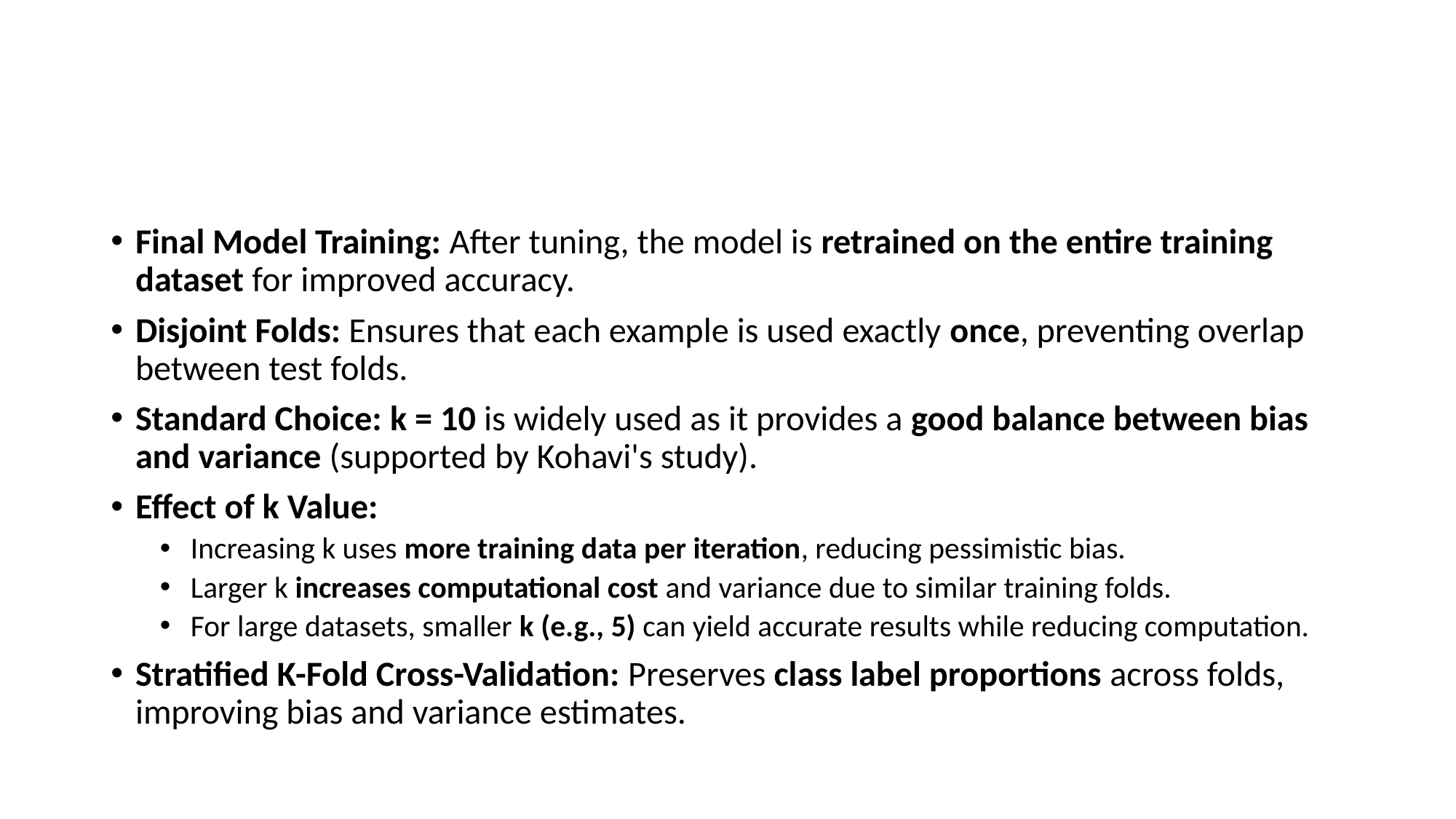

#
Final Model Training: After tuning, the model is retrained on the entire training dataset for improved accuracy.
Disjoint Folds: Ensures that each example is used exactly once, preventing overlap between test folds.
Standard Choice: k = 10 is widely used as it provides a good balance between bias and variance (supported by Kohavi's study).
Effect of k Value:
Increasing k uses more training data per iteration, reducing pessimistic bias.
Larger k increases computational cost and variance due to similar training folds.
For large datasets, smaller k (e.g., 5) can yield accurate results while reducing computation.
Stratified K-Fold Cross-Validation: Preserves class label proportions across folds, improving bias and variance estimates.